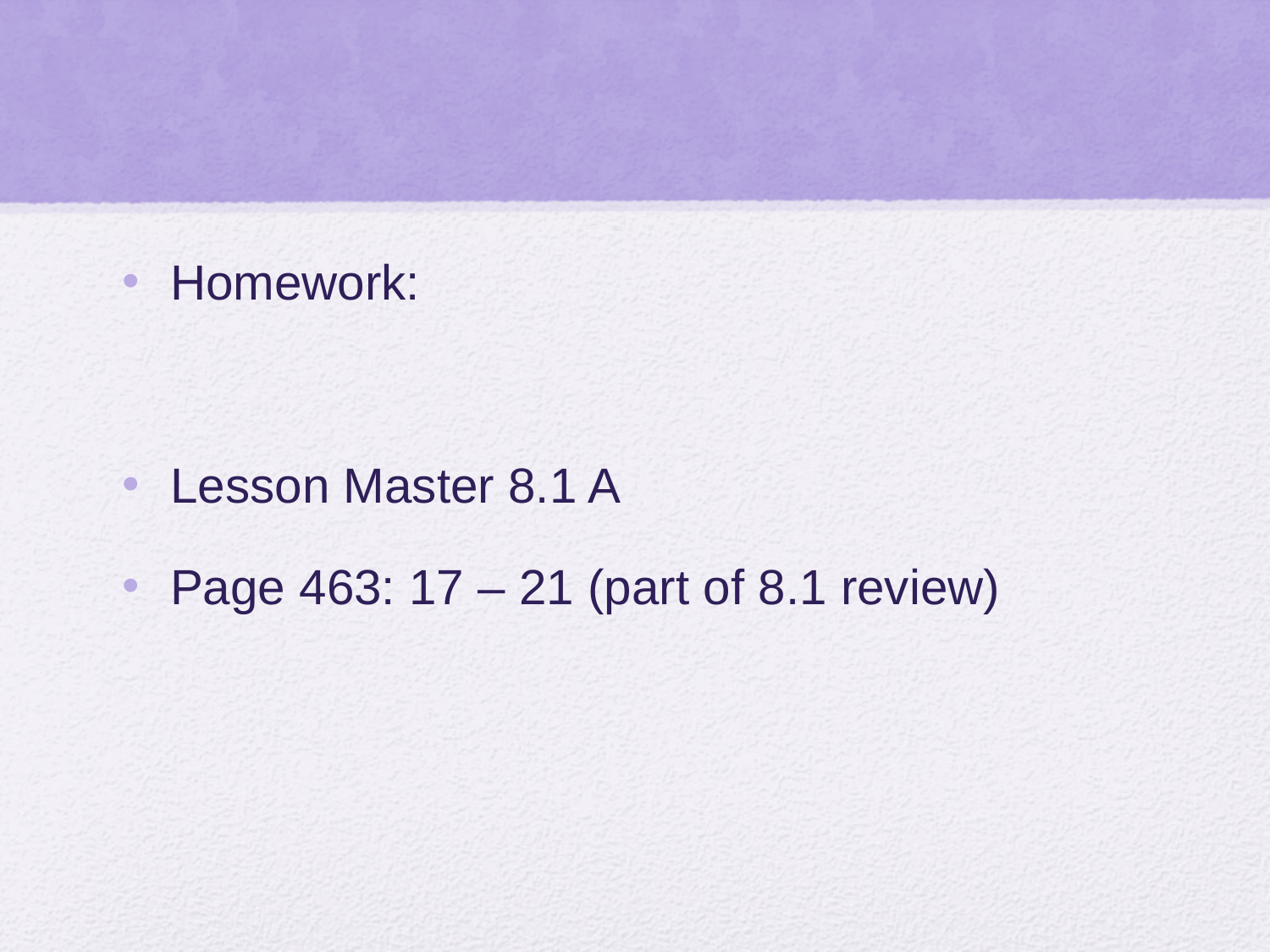

#
Homework:

Lesson Master 8.1 A
Page 463: 17 – 21 (part of 8.1 review)